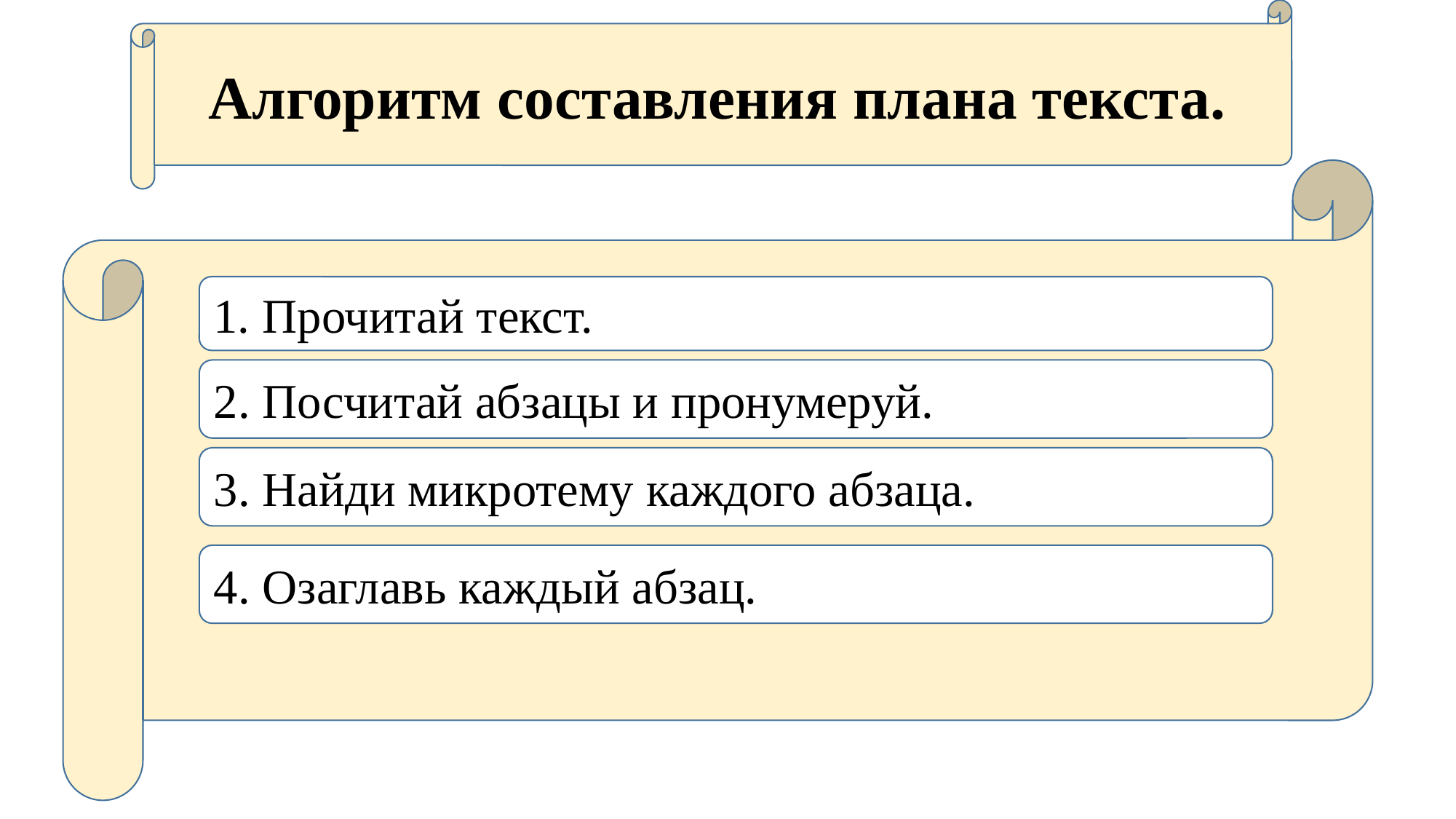

Алгоритм составления плана текста.

1. Прочитай текст.
2. Посчитай абзацы и пронумеруй.
3. Найди микротему каждого абзаца.
4. Озаглавь каждый абзац.